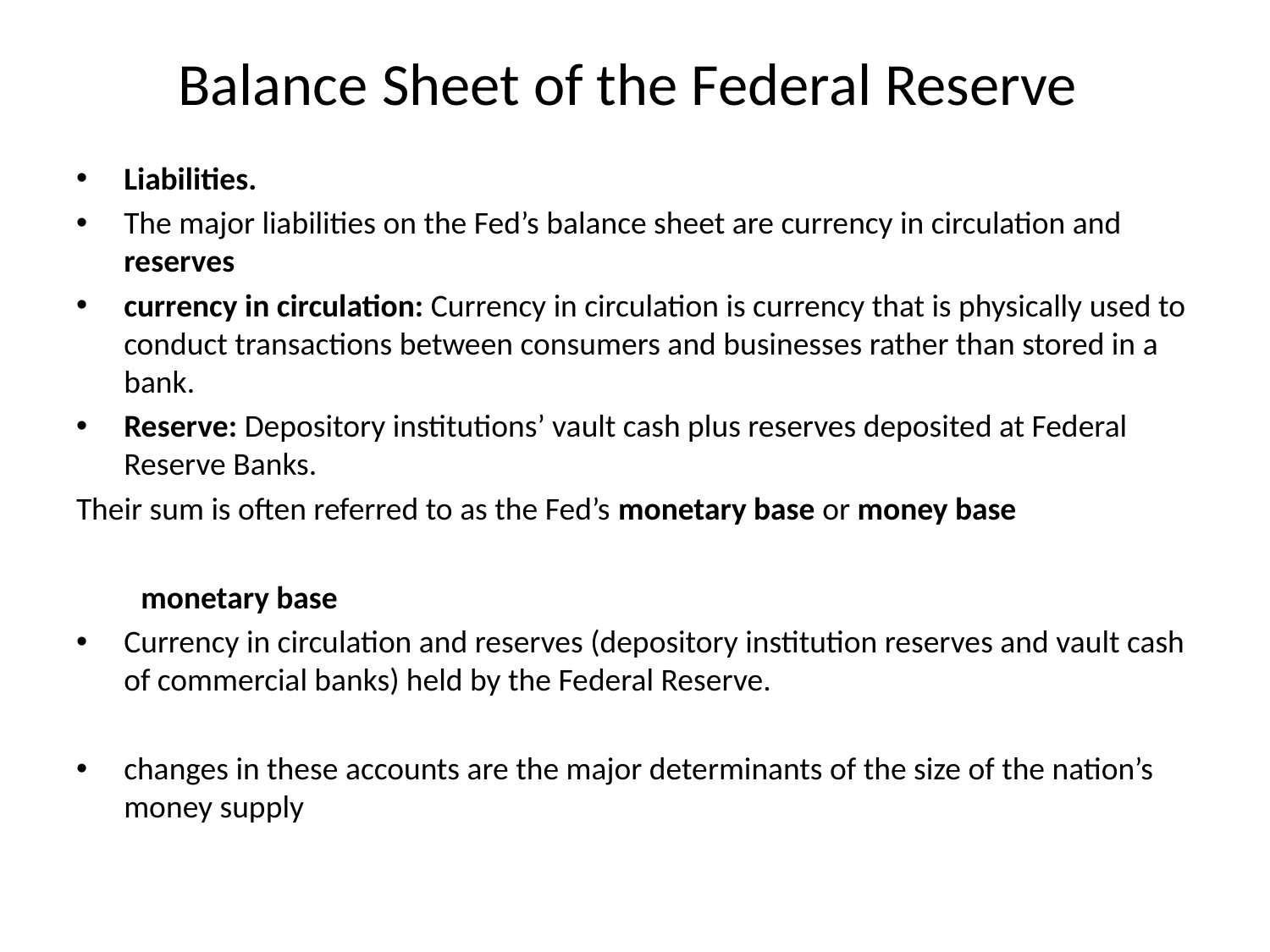

# Balance Sheet of the Federal Reserve
Liabilities.
The major liabilities on the Fed’s balance sheet are currency in circulation and reserves
currency in circulation: Currency in circulation is currency that is physically used to conduct transactions between consumers and businesses rather than stored in a bank.
Reserve: Depository institutions’ vault cash plus reserves deposited at Federal Reserve Banks.
Their sum is often referred to as the Fed’s monetary base or money base

         monetary base
Currency in circulation and reserves (depository institution reserves and vault cash of commercial banks) held by the Federal Reserve.

changes in these accounts are the major determinants of the size of the nation’s money supply